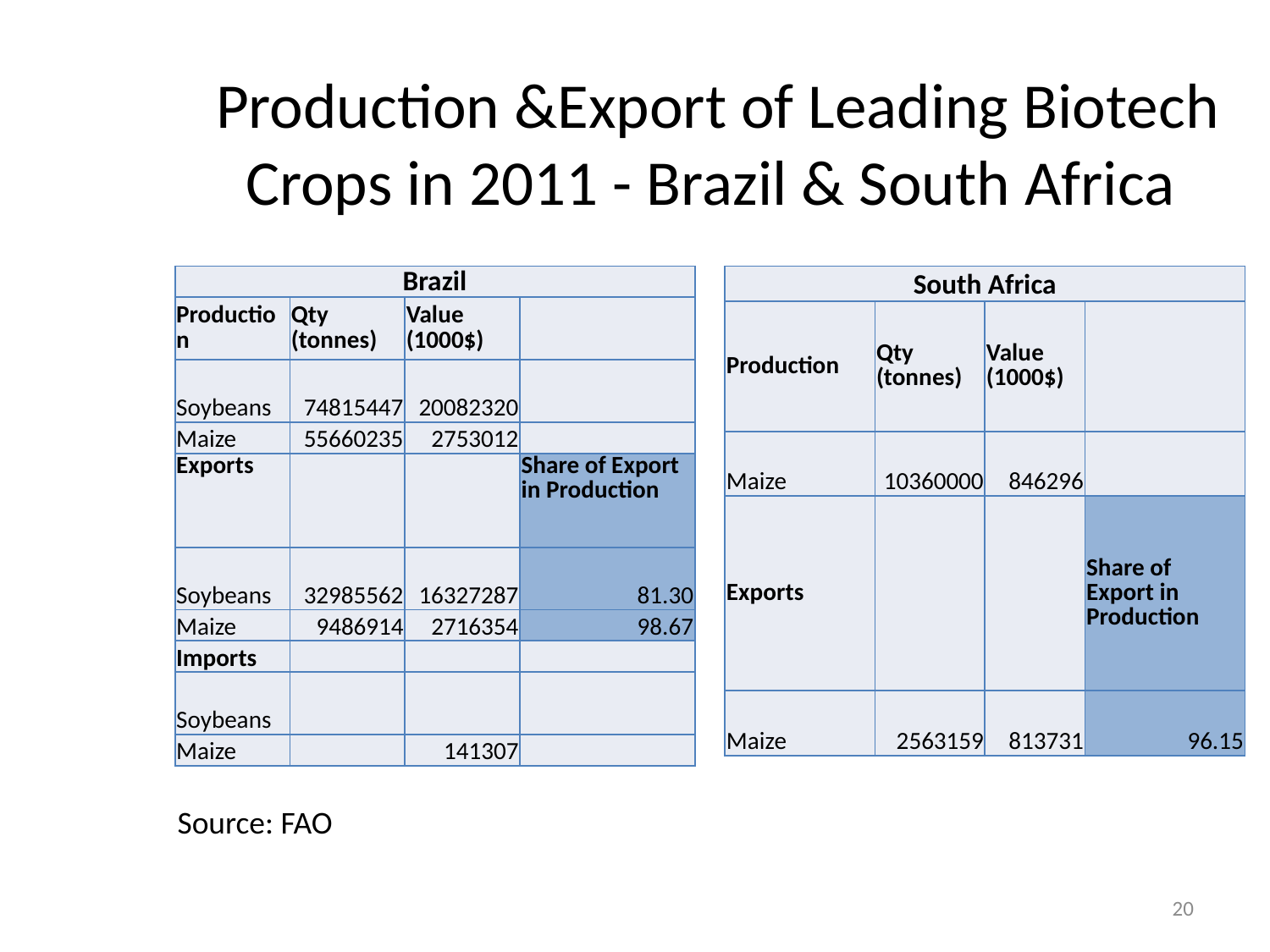

# Production &Export of Leading Biotech Crops in 2011 - Brazil & South Africa
| South Africa |  |  |  |
| --- | --- | --- | --- |
| Production | Qty (tonnes) | Value (1000$) |  |
| Maize | 10360000 | 846296 |  |
| Exports |  |  | Share of Export in Production |
| Maize | 2563159 | 813731 | 96.15 |
| Brazil |  |  |  |
| --- | --- | --- | --- |
| Production | Qty (tonnes) | Value (1000$) |  |
| Soybeans | 74815447 | 20082320 |  |
| Maize | 55660235 | 2753012 |  |
| Exports |  |  | Share of Export in Production |
| Soybeans | 32985562 | 16327287 | 81.30 |
| Maize | 9486914 | 2716354 | 98.67 |
| Imports |  |  |  |
| Soybeans |  |  |  |
| Maize |  | 141307 |  |
Source: FAO
20